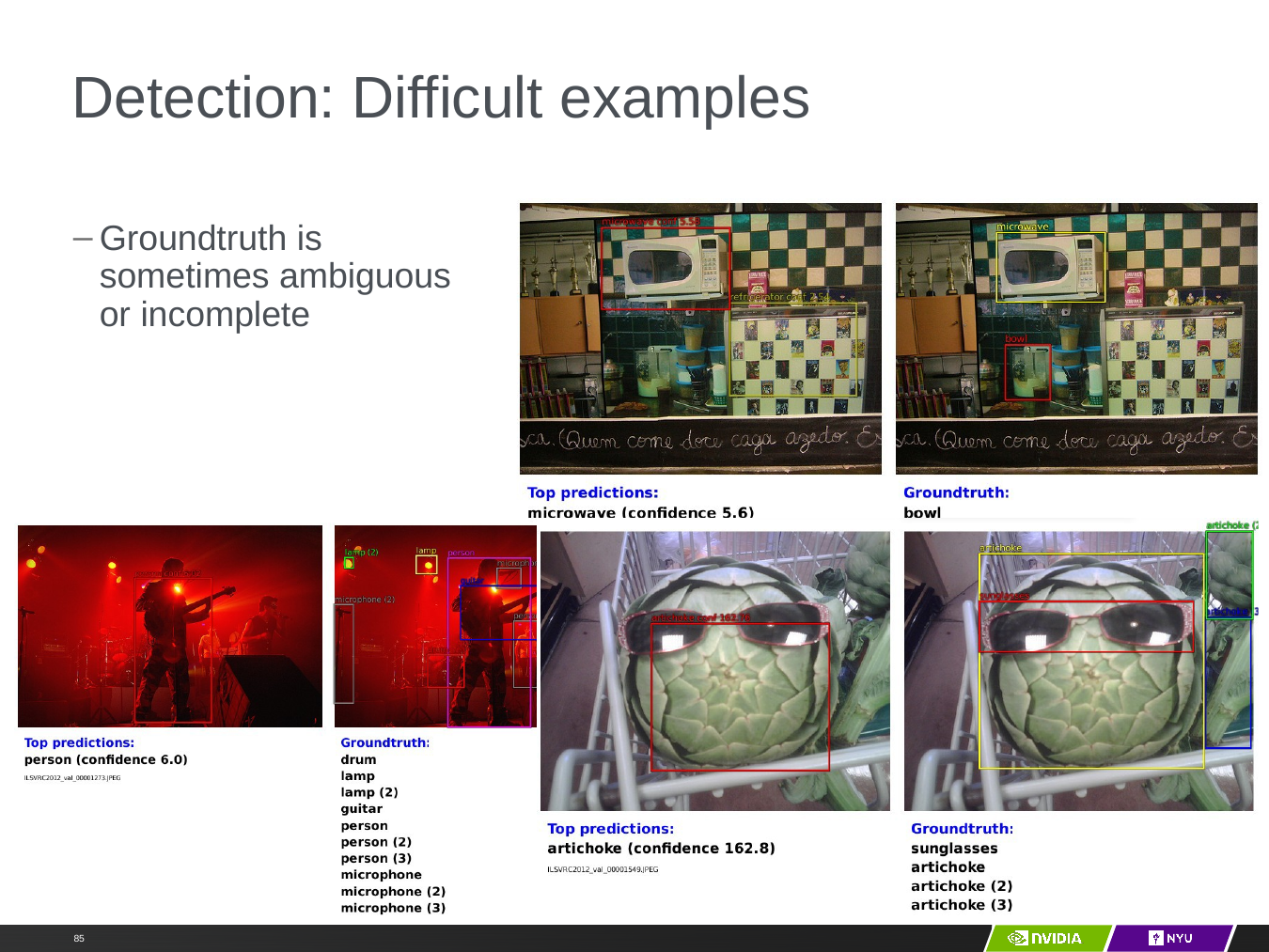

# Detection: Difficult examples
Y LeCun

Groundtruth is  sometimes ambiguous  or incomplete